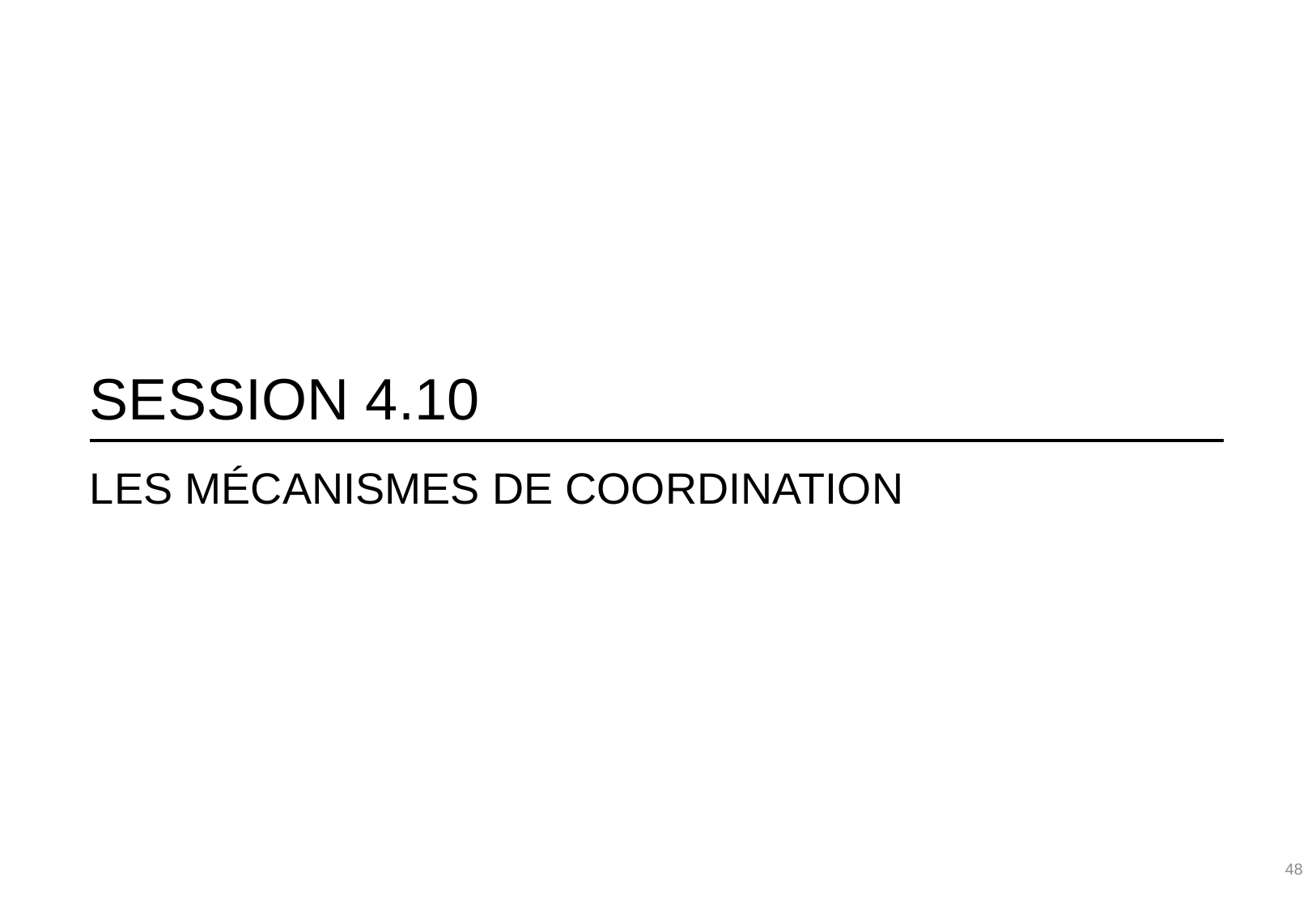

# Session 4.10
Les mécanismes de coordination
48